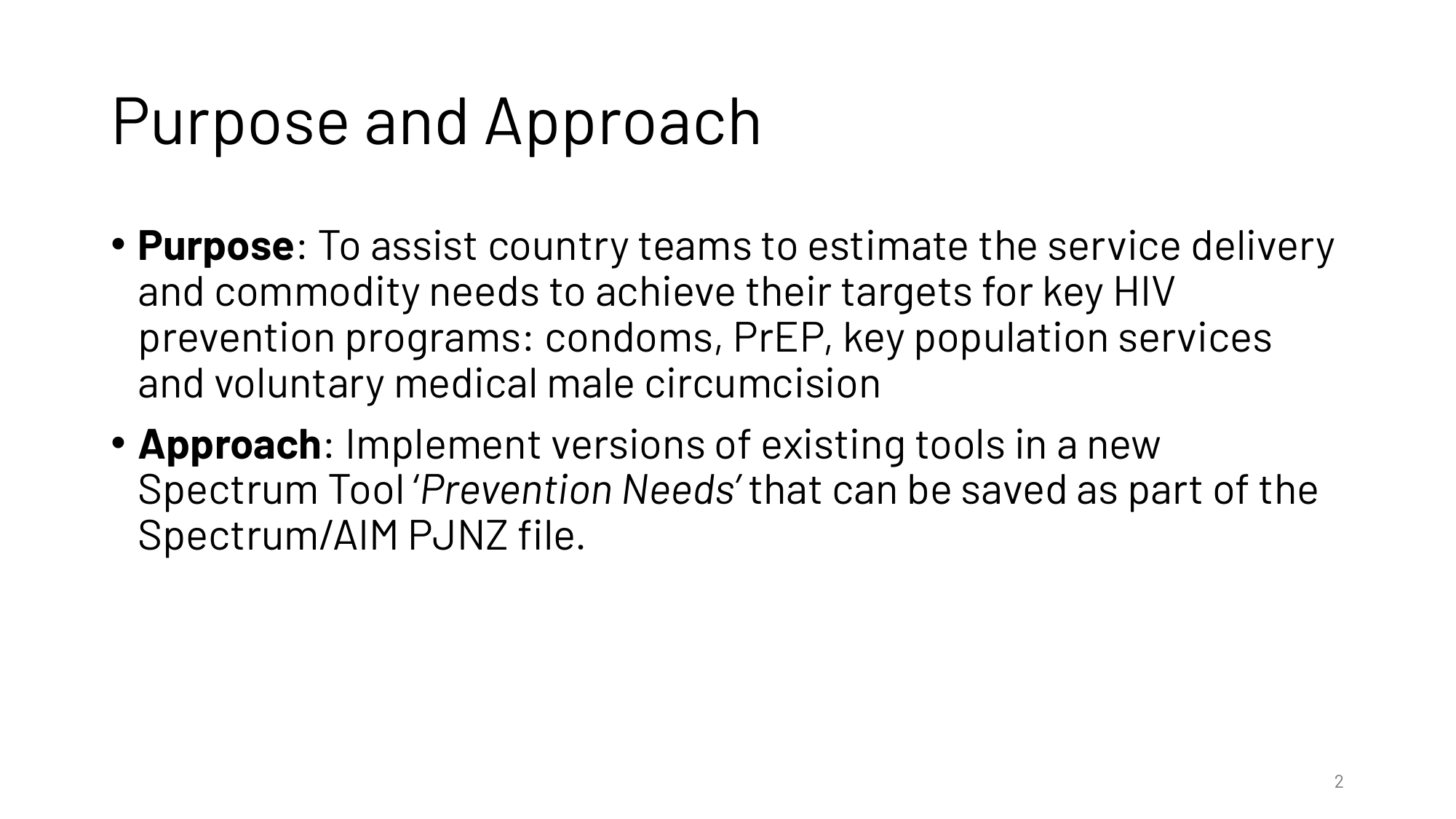

# Purpose and Approach
Purpose: To assist country teams to estimate the service delivery and commodity needs to achieve their targets for key HIV prevention programs: condoms, PrEP, key population services and voluntary medical male circumcision
Approach: Implement versions of existing tools in a new Spectrum Tool ‘Prevention Needs’ that can be saved as part of the Spectrum/AIM PJNZ file.
2